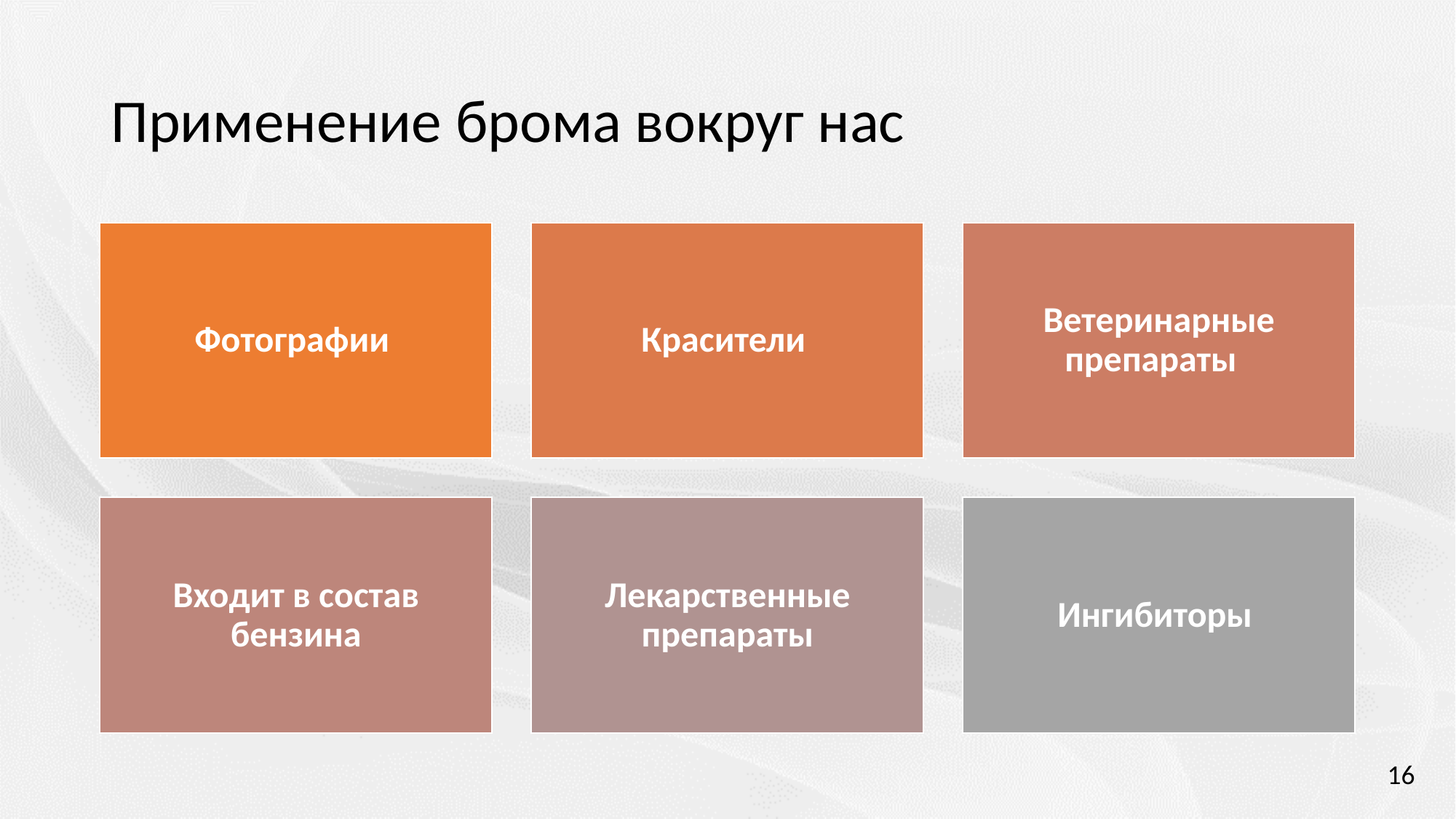

# Применение брома вокруг нас
Фотографии
Красители
Ветеринарные препараты
Входит в состав бензина
Лекарственные препараты
Ингибиторы
16